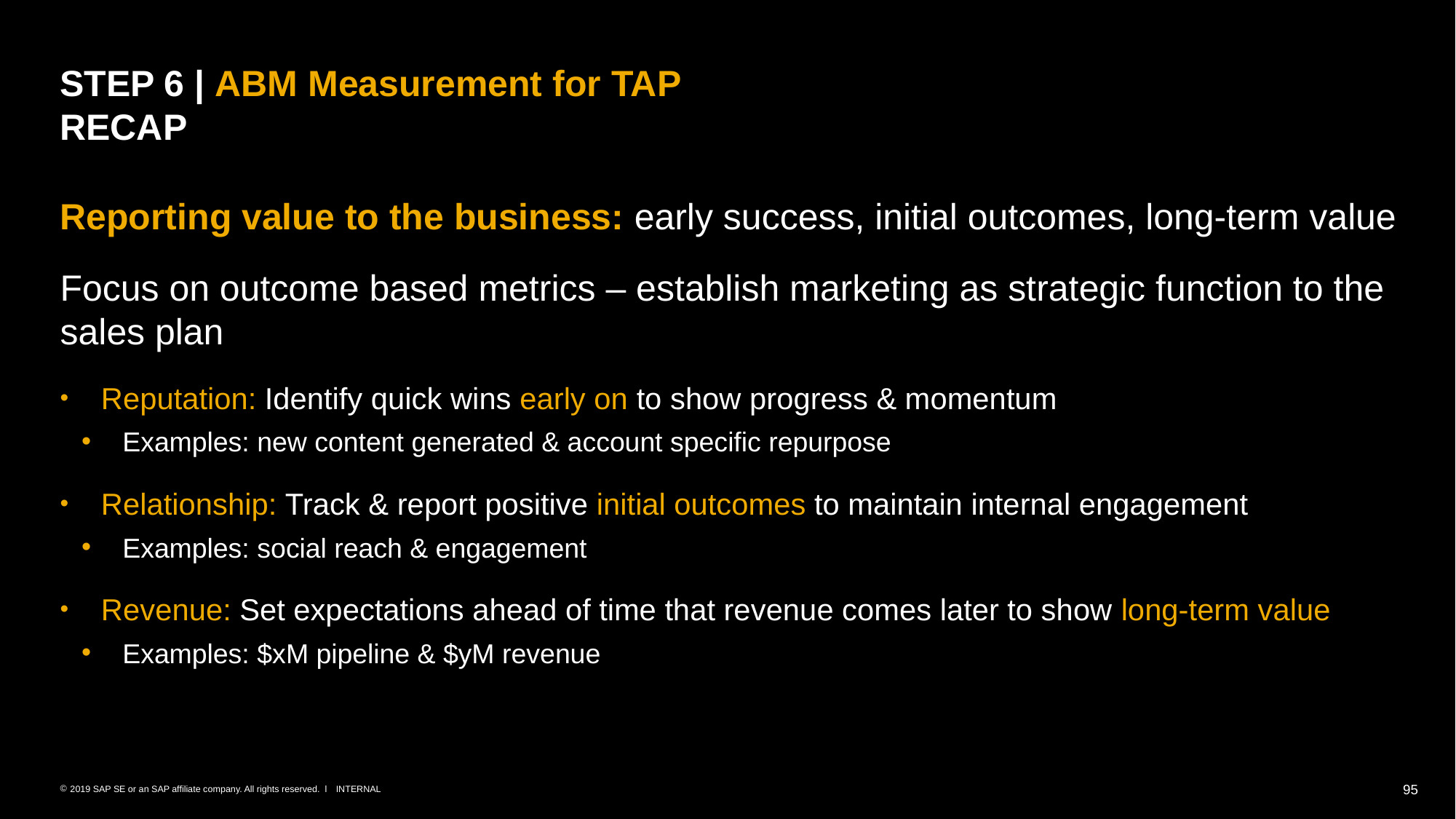

# STEP 6 | ABM Measurement for TAP RECAP
Reporting value to the business: early success, initial outcomes, long-term value
Focus on outcome based metrics – establish marketing as strategic function to the sales plan
Reputation: Identify quick wins early on to show progress & momentum
Examples: new content generated & account specific repurpose
Relationship: Track & report positive initial outcomes to maintain internal engagement
Examples: social reach & engagement
Revenue: Set expectations ahead of time that revenue comes later to show long-term value
Examples: $xM pipeline & $yM revenue